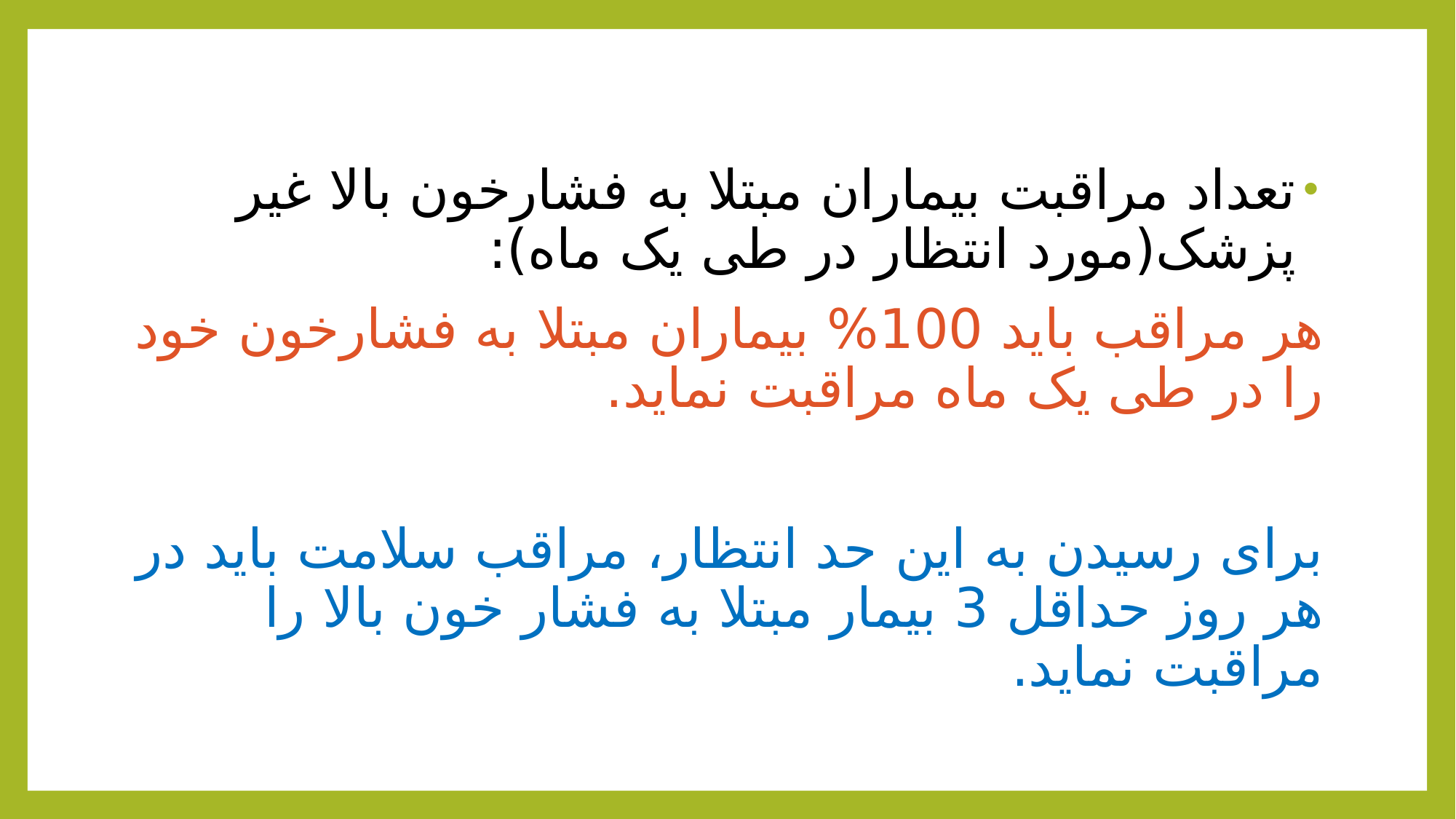

تعداد مراقبت بیماران مبتلا به فشارخون بالا غیر پزشک(مورد انتظار در طی یک ماه):
هر مراقب باید 100% بیماران مبتلا به فشارخون خود را در طی یک ماه مراقبت نماید.

برای رسیدن به این حد انتظار، مراقب سلامت باید در هر روز حداقل 3 بیمار مبتلا به فشار خون بالا را مراقبت نماید.